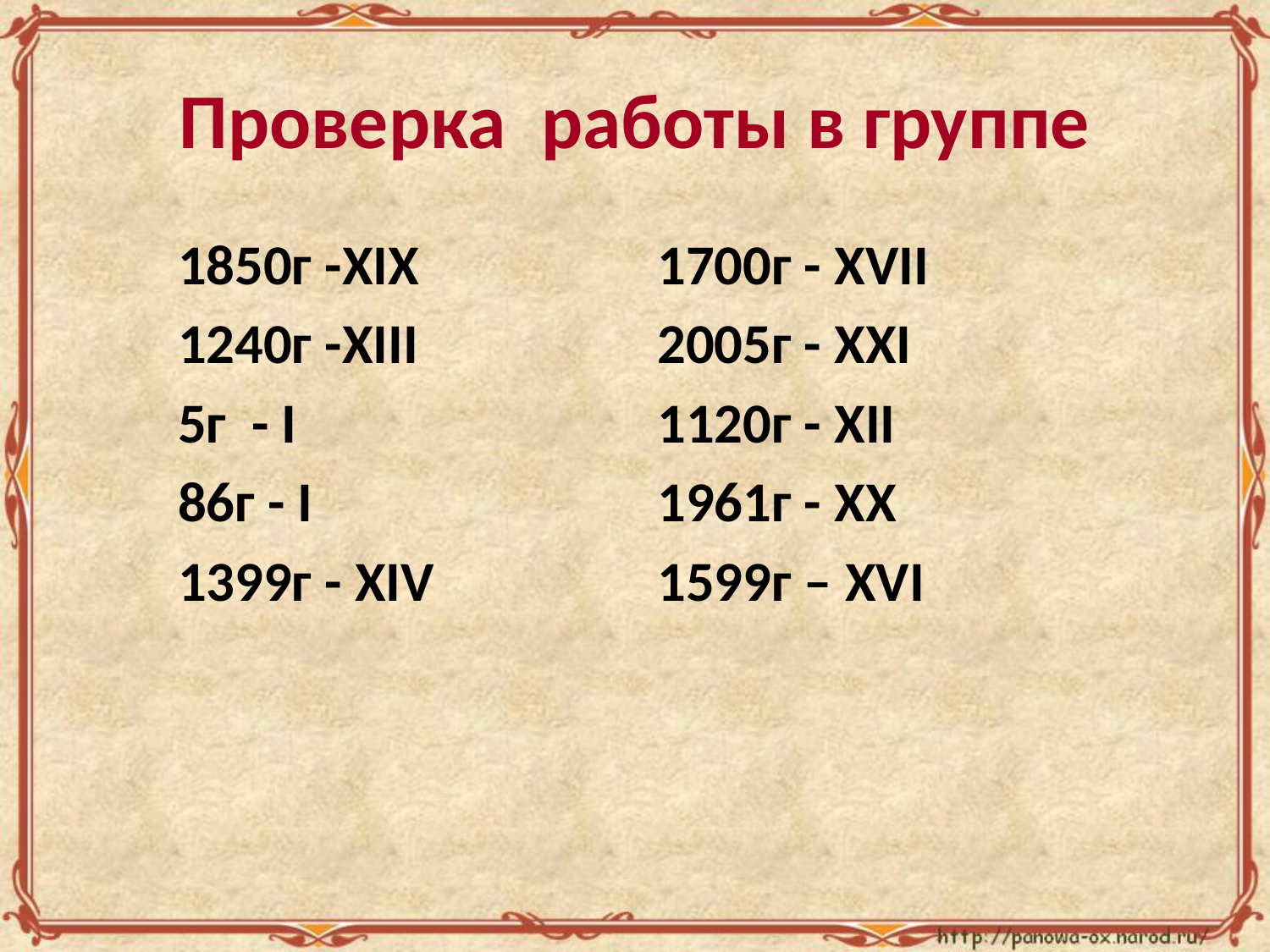

# Проверка  работы в группе
        1850г -XIX	            1700г - XVII
        1240г -XIII	            2005г - XXI
        5г  - I	                      1120г - XII
        86г - I	                      1961г - XX
        1399г - XIV	            1599г – XVI